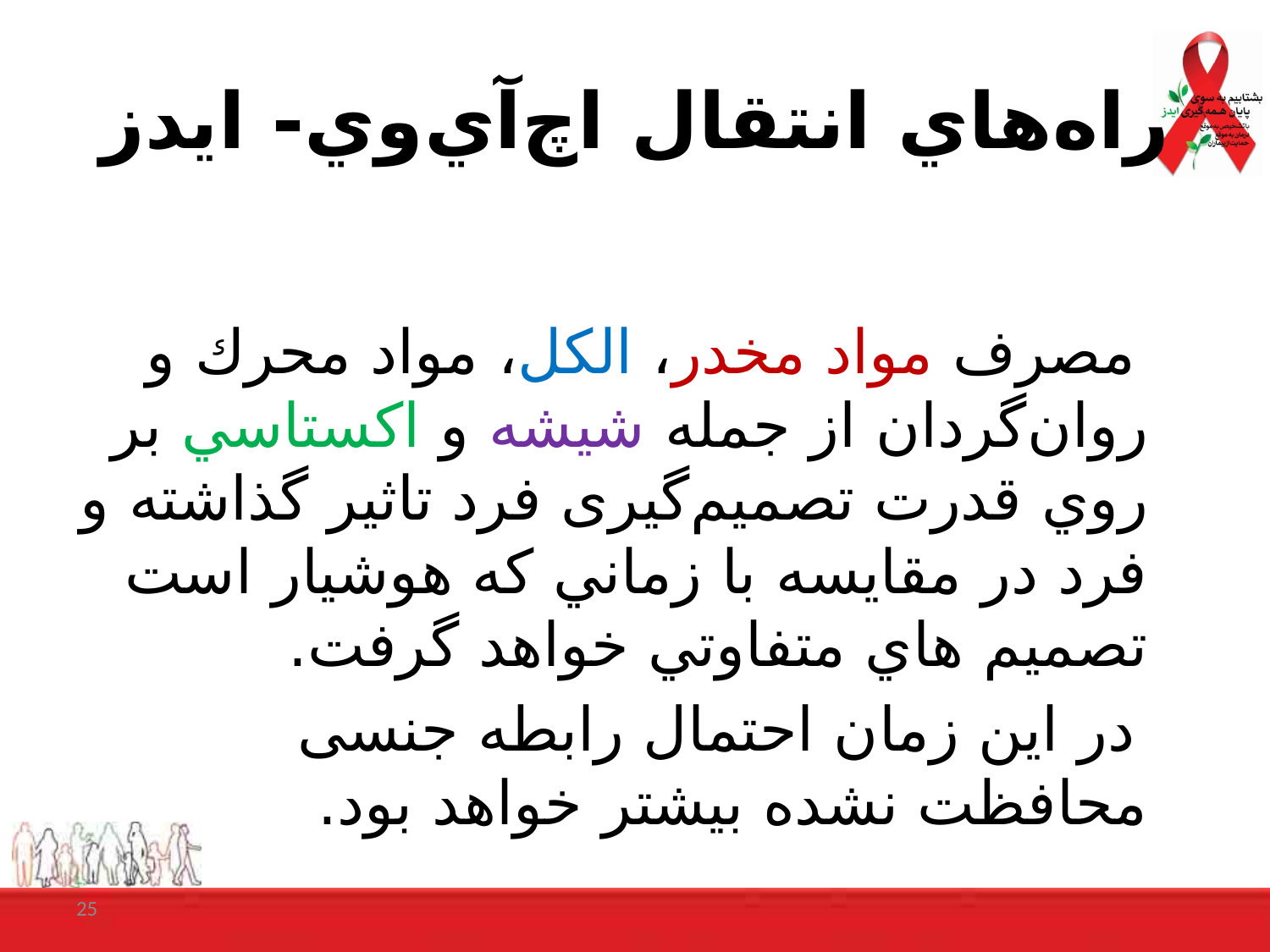

# راه‌هاي انتقال اچ‌آي‌وي- ايدز
   مصرف مواد مخدر، الکل، مواد محرك و روان‌گردان از جمله شيشه و اكستاسي بر روي قدرت تصمیم‌گیری فرد تاثير گذاشته و فرد در مقايسه با زماني كه هوشيار است تصميم هاي متفاوتي خواهد گرفت.
   در اين زمان احتمال رابطه جنسی محافظت نشده بيشتر خواهد بود.

25